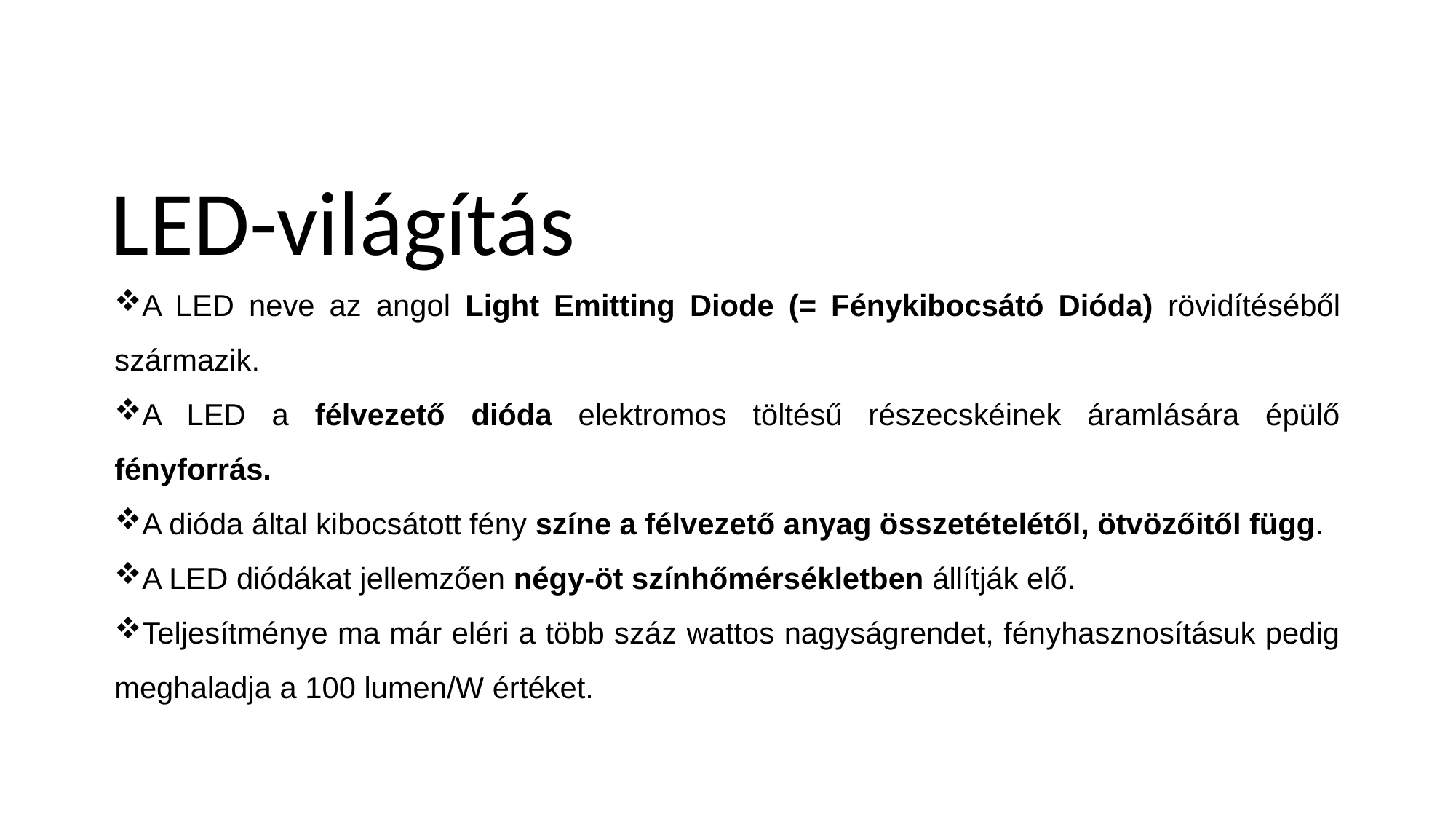

# LED-világítás
A LED neve az angol Light Emitting Diode (= Fénykibocsátó Dióda) rövidítéséből származik.
A LED a félvezető dióda elektromos töltésű részecskéinek áramlására épülő fényforrás.
A dióda által kibocsátott fény színe a félvezető anyag összetételétől, ötvözőitől függ.
A LED diódákat jellemzően négy-öt színhőmérsékletben állítják elő.
Teljesítménye ma már eléri a több száz wattos nagyságrendet, fényhasznosításuk pedig meghaladja a 100 lumen/W értéket.